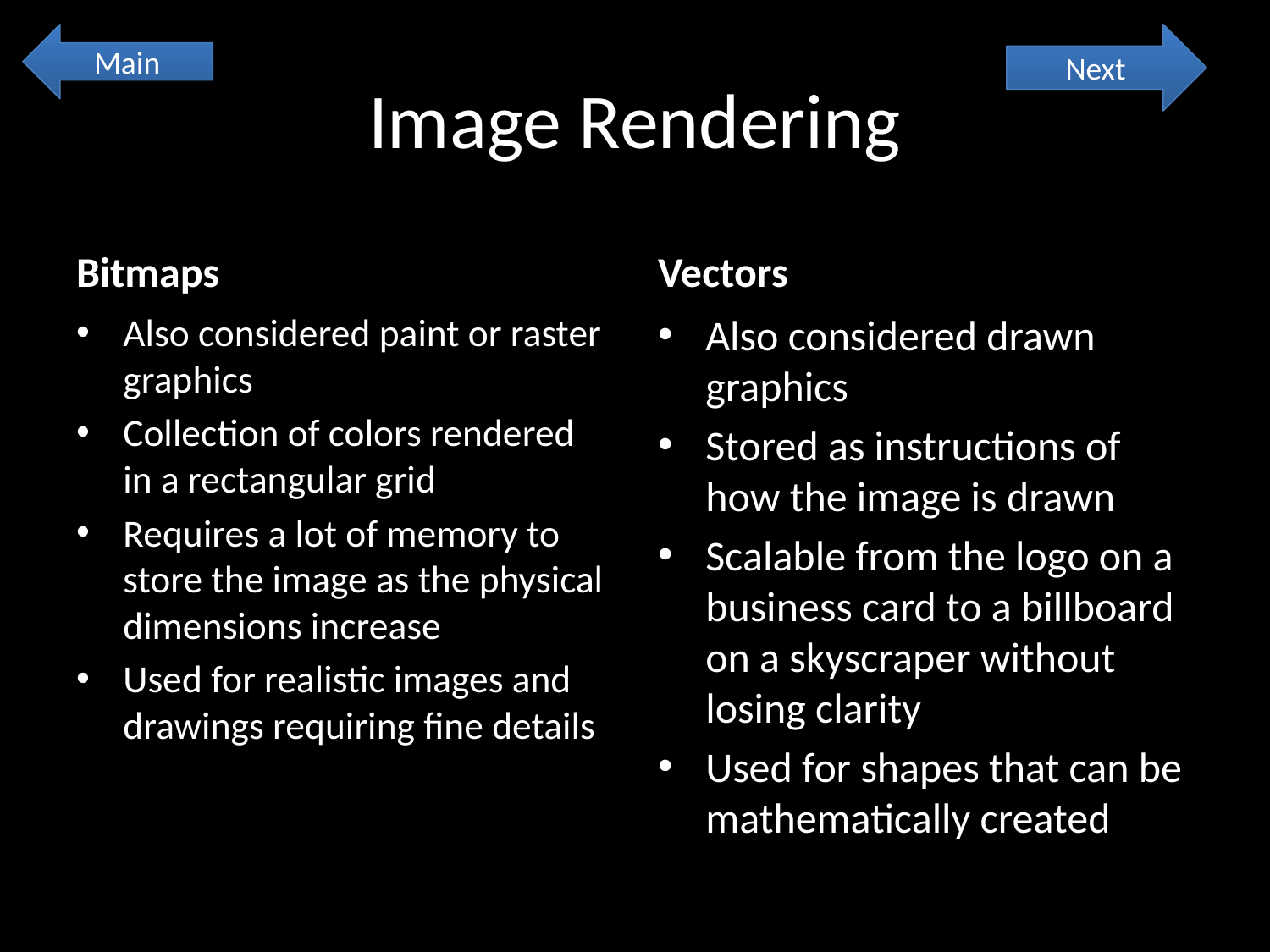

Main
Next
# Image Rendering
Bitmaps
Vectors
Also considered paint or raster graphics
Collection of colors rendered in a rectangular grid
Requires a lot of memory to store the image as the physical dimensions increase
Used for realistic images and drawings requiring fine details
Also considered drawn graphics
Stored as instructions of how the image is drawn
Scalable from the logo on a business card to a billboard on a skyscraper without losing clarity
Used for shapes that can be mathematically created